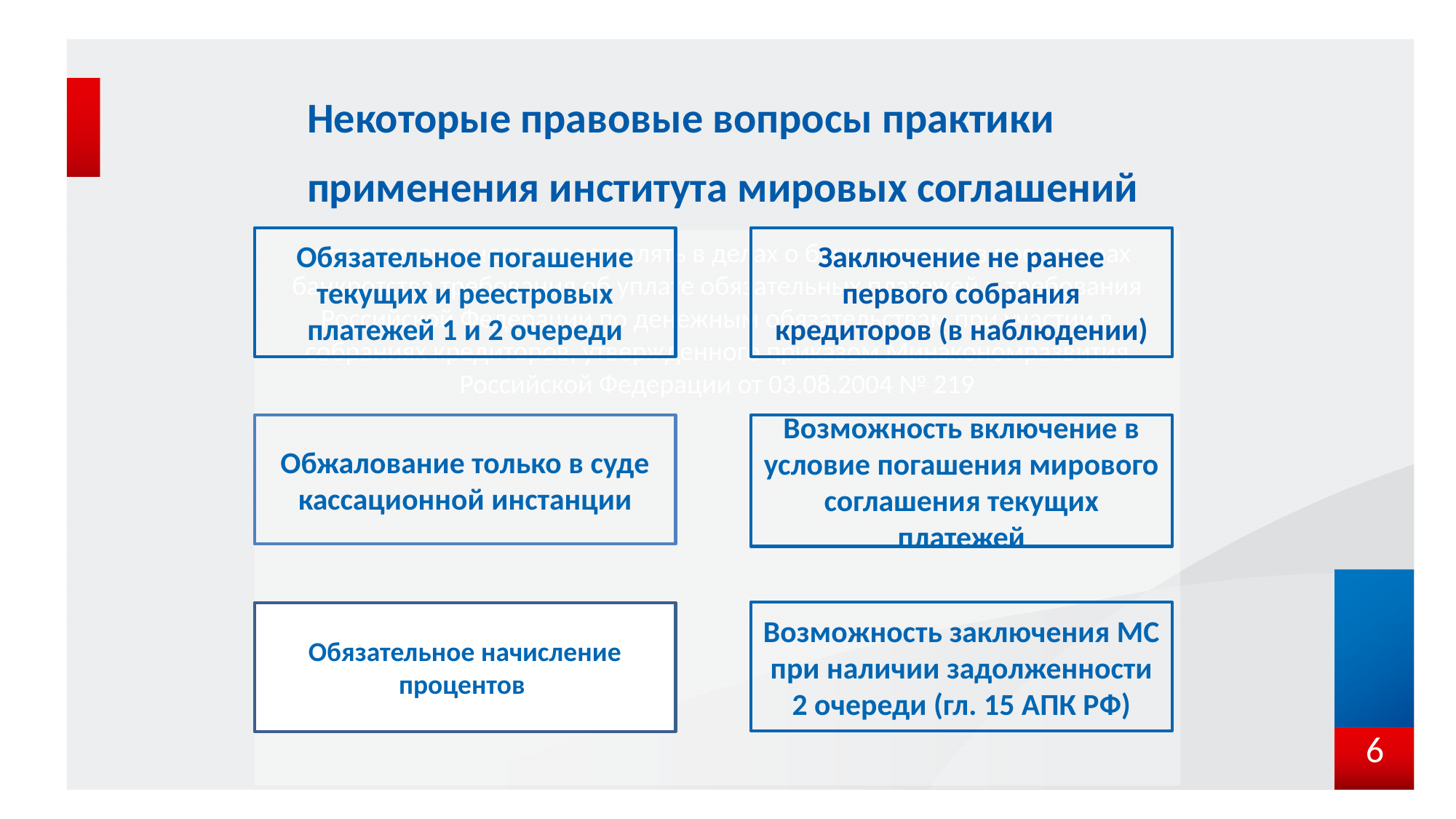

# Некоторые правовые вопросы практики применения института мировых соглашений
Обязательное погашение текущих и реестровых платежей 1 и 2 очереди
Заключение не ранее первого собрания кредиторов (в наблюдении)
, уполномоченного представлять в делах о банкротстве и в процедурах банкротства требования об уплате обязательных платежей и требования Российской Федерации по денежным обязательствам при участии в собраниях кредиторов, утвержденного приказом Минэкономразвития Российской Федерации от 03.08.2004 № 219
Обжалование только в суде кассационной инстанции
Возможность включение в условие погашения мирового соглашения текущих платежей
Возможность заключения МС при наличии задолженности 2 очереди (гл. 15 АПК РФ)
Обязательное начисление процентов
6